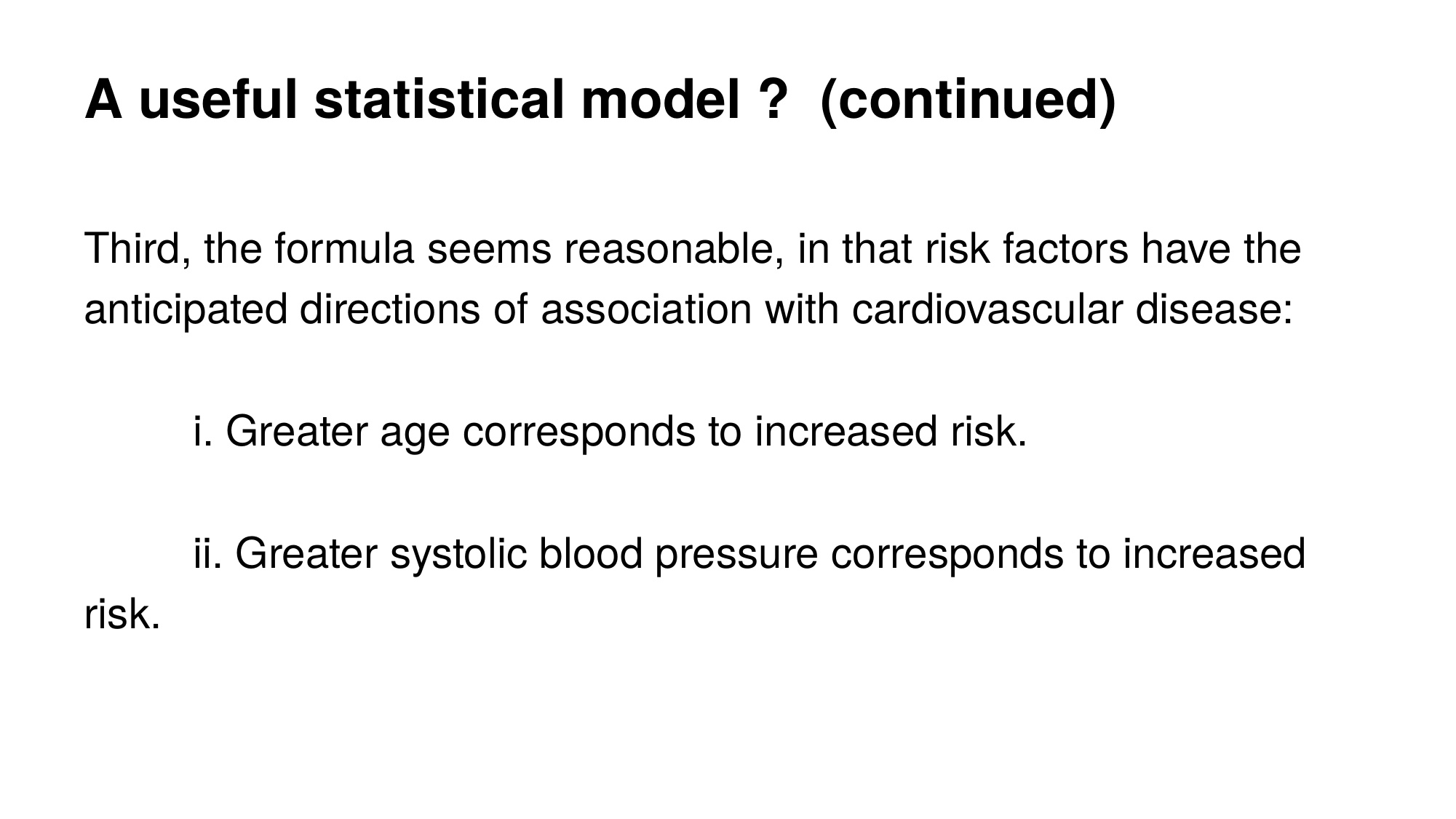

# A useful statistical model ?  (continued)
Third, the formula seems reasonable, in that risk factors have the anticipated directions of association with cardiovascular disease:

	i. Greater age corresponds to increased risk.

	ii. Greater systolic blood pressure corresponds to increased risk.